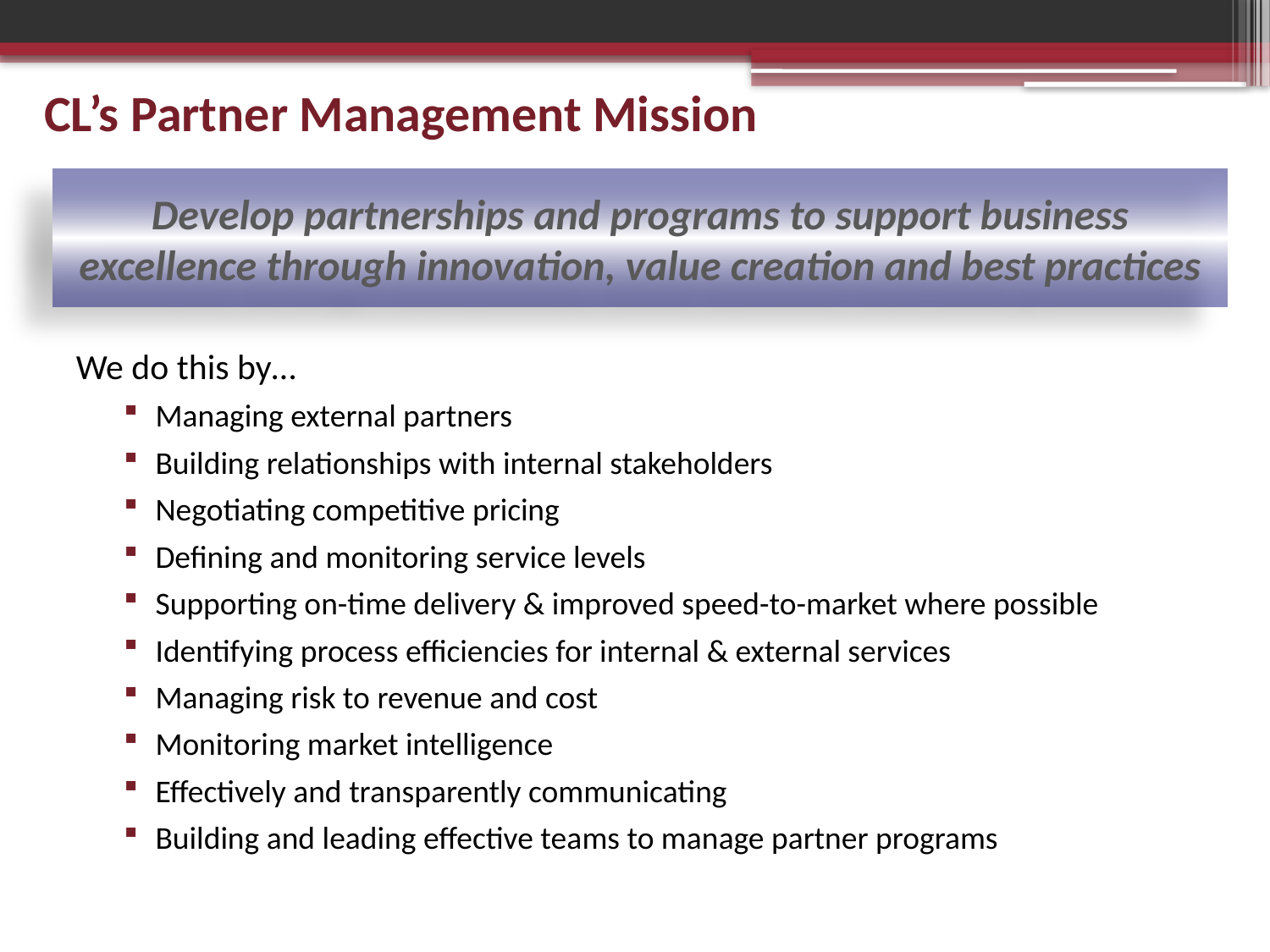

# CL’s Partner Management Mission
Develop partnerships and programs to support business excellence through innovation, value creation and best practices
We do this by…
Managing external partners
Building relationships with internal stakeholders
Negotiating competitive pricing
Defining and monitoring service levels
Supporting on-time delivery & improved speed-to-market where possible
Identifying process efficiencies for internal & external services
Managing risk to revenue and cost
Monitoring market intelligence
Effectively and transparently communicating
Building and leading effective teams to manage partner programs